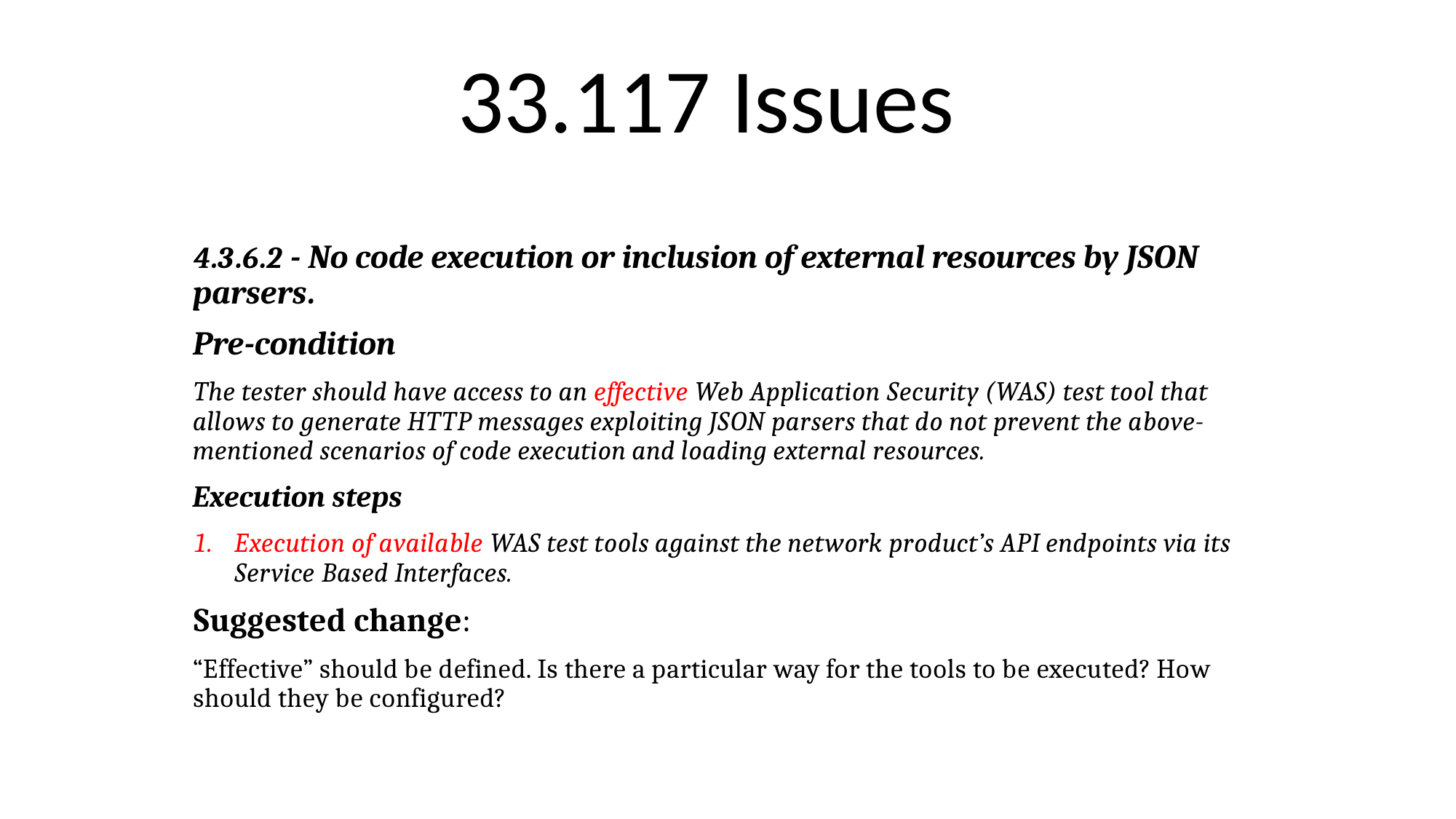

# 33.117 Issues
4.3.6.2 - No code execution or inclusion of external resources by JSON parsers.
Pre-condition
The tester should have access to an effective Web Application Security (WAS) test tool that allows to generate HTTP messages exploiting JSON parsers that do not prevent the above-mentioned scenarios of code execution and loading external resources.
Execution steps
Execution of available WAS test tools against the network product’s API endpoints via its Service Based Interfaces.
Suggested change:
“Effective” should be defined. Is there a particular way for the tools to be executed? How should they be configured?